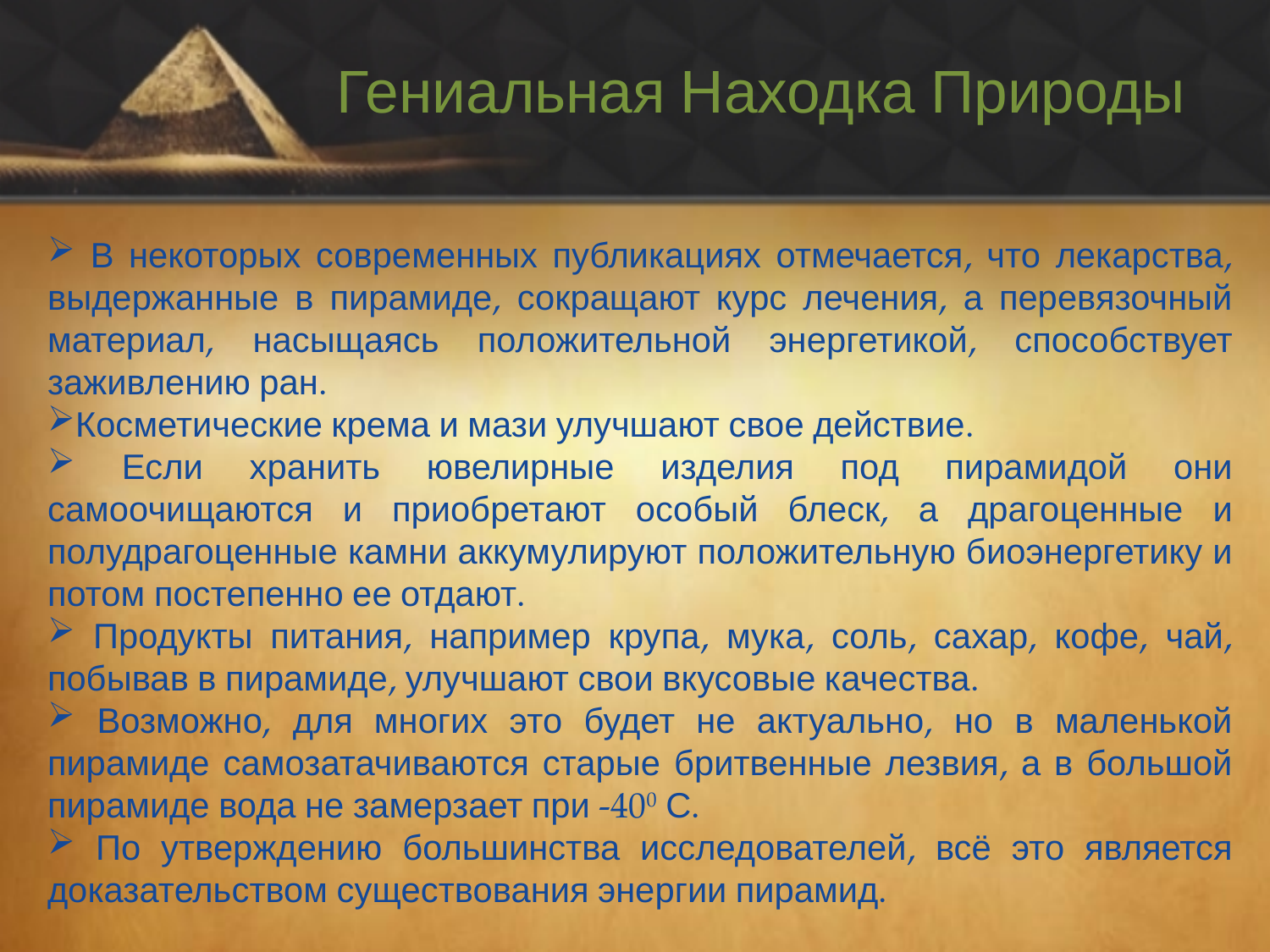

# Гениальная Находка Природы
 В некоторых современных публикациях отмечается, что лекарства, выдержанные в пирамиде, сокращают курс лечения, а перевязочный материал, насыщаясь положительной энергетикой, способствует заживлению ран.
Косметические крема и мази улучшают свое действие.
 Если хранить ювелирные изделия под пирамидой они самоочищаются и приобретают особый блеск, а драгоценные и полудрагоценные камни аккумулируют положительную биоэнергетику и потом постепенно ее отдают.
 Продукты питания, например крупа, мука, соль, сахар, кофе, чай, побывав в пирамиде, улучшают свои вкусовые качества.
 Возможно, для многих это будет не актуально, но в маленькой пирамиде самозатачиваются старые бритвенные лезвия, а в большой пирамиде вода не замерзает при -400 С.
 По утверждению большинства исследователей, всё это является доказательством существования энергии пирамид.